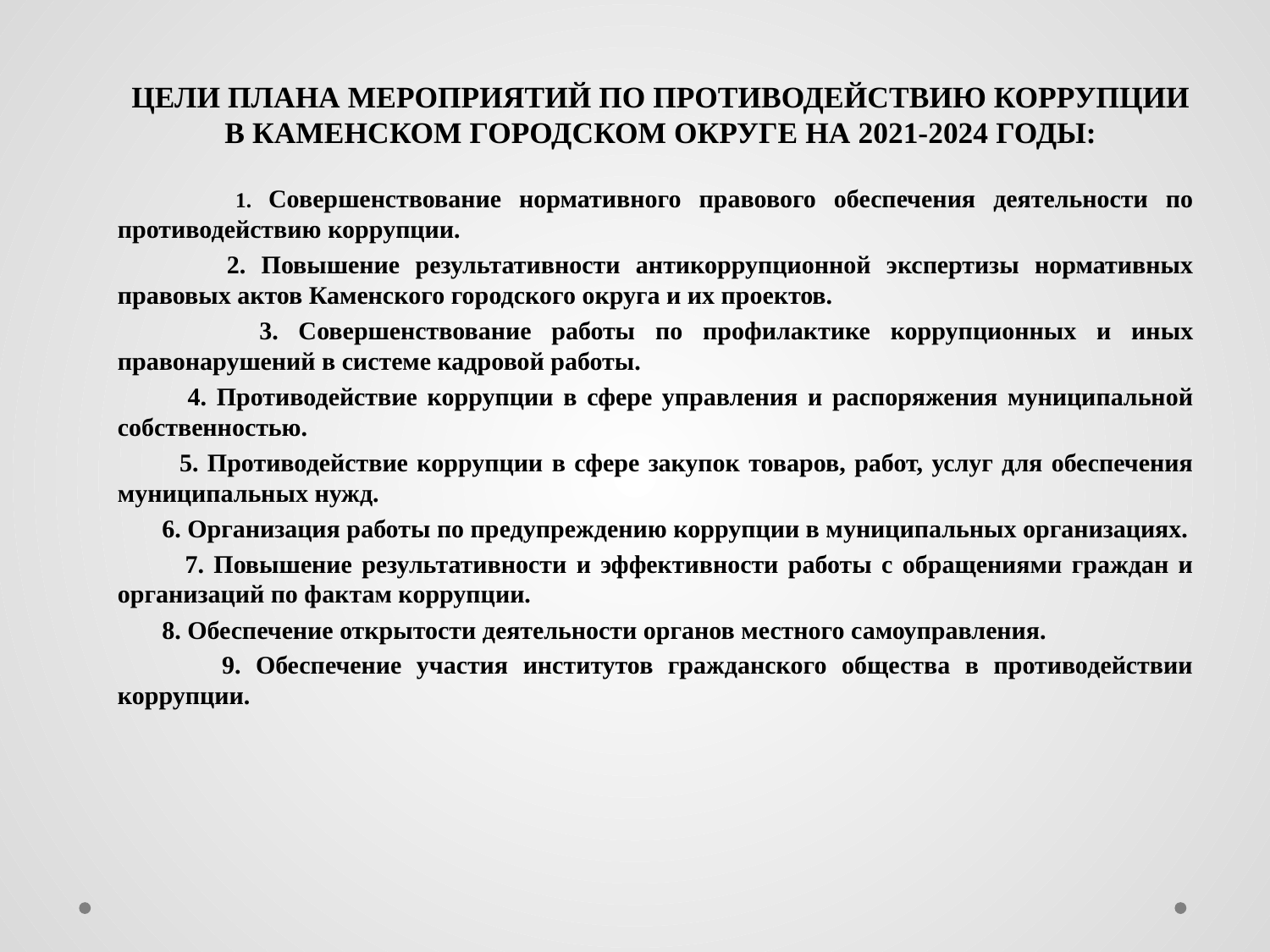

# ЦЕЛИ ПЛАНА МЕРОПРИЯТИЙ ПО ПРОТИВОДЕЙСТВИЮ КОРРУПЦИИ В КАМЕНСКОМ ГОРОДСКОМ ОКРУГЕ НА 2021-2024 ГОДЫ:
       1. Совершенствование нормативного правового обеспечения деятельности по противодействию коррупции.
       2. Повышение результативности антикоррупционной экспертизы нормативных правовых актов Каменского городского округа и их проектов.
       3. Совершенствование работы по профилактике коррупционных и иных правонарушений в системе кадровой работы.
       4. Противодействие коррупции в сфере управления и распоряжения муниципальной собственностью.
       5. Противодействие коррупции в сфере закупок товаров, работ, услуг для обеспечения муниципальных нужд.
       6. Организация работы по предупреждению коррупции в муниципальных организациях.
       7. Повышение результативности и эффективности работы с обращениями граждан и организаций по фактам коррупции.
       8. Обеспечение открытости деятельности органов местного самоуправления.
       9. Обеспечение участия институтов гражданского общества в противодействии коррупции.